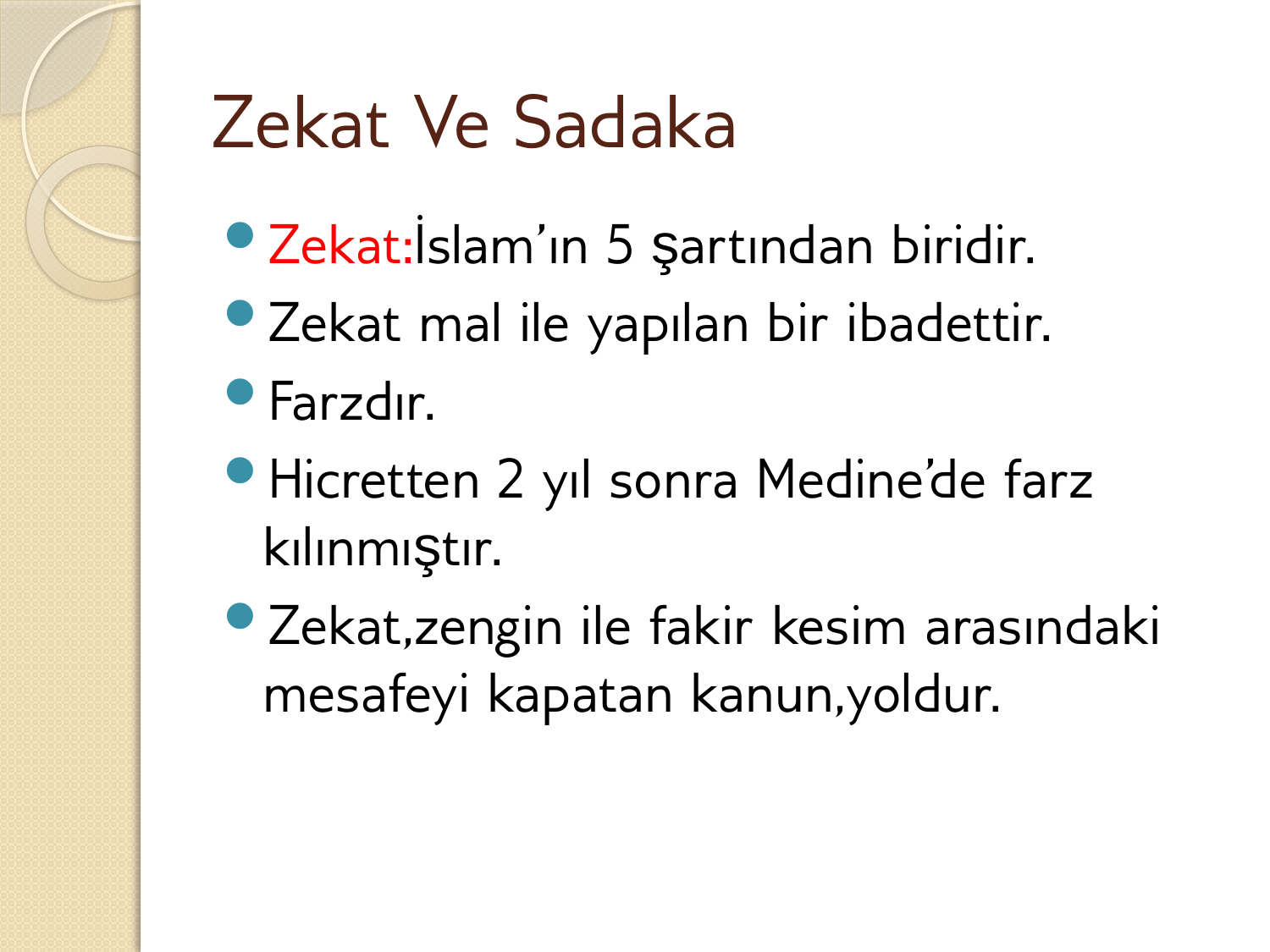

# Zekat Ve Sadaka
Zekat:İslam’ın 5 şartından biridir.
Zekat mal ile yapılan bir ibadettir.
Farzdır.
Hicretten 2 yıl sonra Medine’de farz kılınmıştır.
Zekat,zengin ile fakir kesim arasındaki mesafeyi kapatan kanun,yoldur.